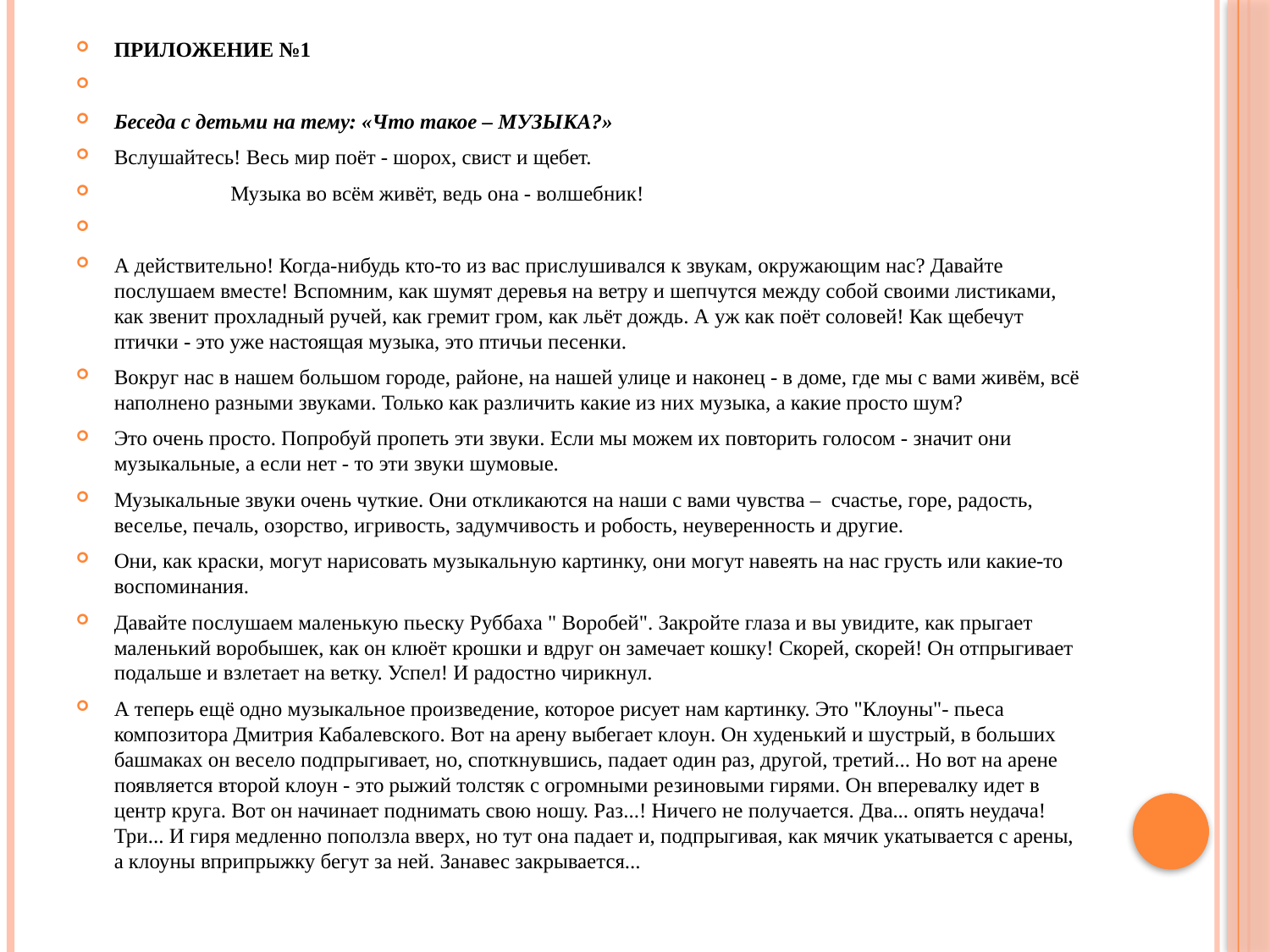

ПРИЛОЖЕНИЕ №1

Беседа с детьми на тему: «Что такое – МУЗЫКА?»
Вслушайтесь! Весь мир поёт - шорох, свист и щебет.
                      Музыка во всём живёт, ведь она - волшебник!

А действительно! Когда-нибудь кто-то из вас прислушивался к звукам, окружающим нас? Давайте послушаем вместе! Вспомним, как шумят деревья на ветру и шепчутся между собой своими листиками, как звенит прохладный ручей, как гремит гром, как льёт дождь. А уж как поёт соловей! Как щебечут птички - это уже настоящая музыка, это птичьи песенки.
Вокруг нас в нашем большом городе, районе, на нашей улице и наконец - в доме, где мы с вами живём, всё наполнено разными звуками. Только как различить какие из них музыка, а какие просто шум?
Это очень просто. Попробуй пропеть эти звуки. Если мы можем их повторить голосом - значит они музыкальные, а если нет - то эти звуки шумовые.
Музыкальные звуки очень чуткие. Они откликаются на наши с вами чувства –  счастье, горе, радость, веселье, печаль, озорство, игривость, задумчивость и робость, неуверенность и другие.
Они, как краски, могут нарисовать музыкальную картинку, они могут навеять на нас грусть или какие-то воспоминания.
Давайте послушаем маленькую пьеску Руббаха " Воробей". Закройте глаза и вы увидите, как прыгает маленький воробышек, как он клюёт крошки и вдруг он замечает кошку! Скорей, скорей! Он отпрыгивает подальше и взлетает на ветку. Успел! И радостно чирикнул.
А теперь ещё одно музыкальное произведение, которое рисует нам картинку. Это "Клоуны"- пьеса композитора Дмитрия Кабалевского. Вот на арену выбегает клоун. Он худенький и шустрый, в больших башмаках он весело подпрыгивает, но, споткнувшись, падает один раз, другой, третий... Но вот на арене появляется второй клоун - это рыжий толстяк с огромными резиновыми гирями. Он вперевалку идет в центр круга. Вот он начинает поднимать свою ношу. Раз...! Ничего не получается. Два... опять неудача! Три... И гиря медленно поползла вверх, но тут она падает и, подпрыгивая, как мячик укатывается с арены, а клоуны вприпрыжку бегут за ней. Занавес закрывается...